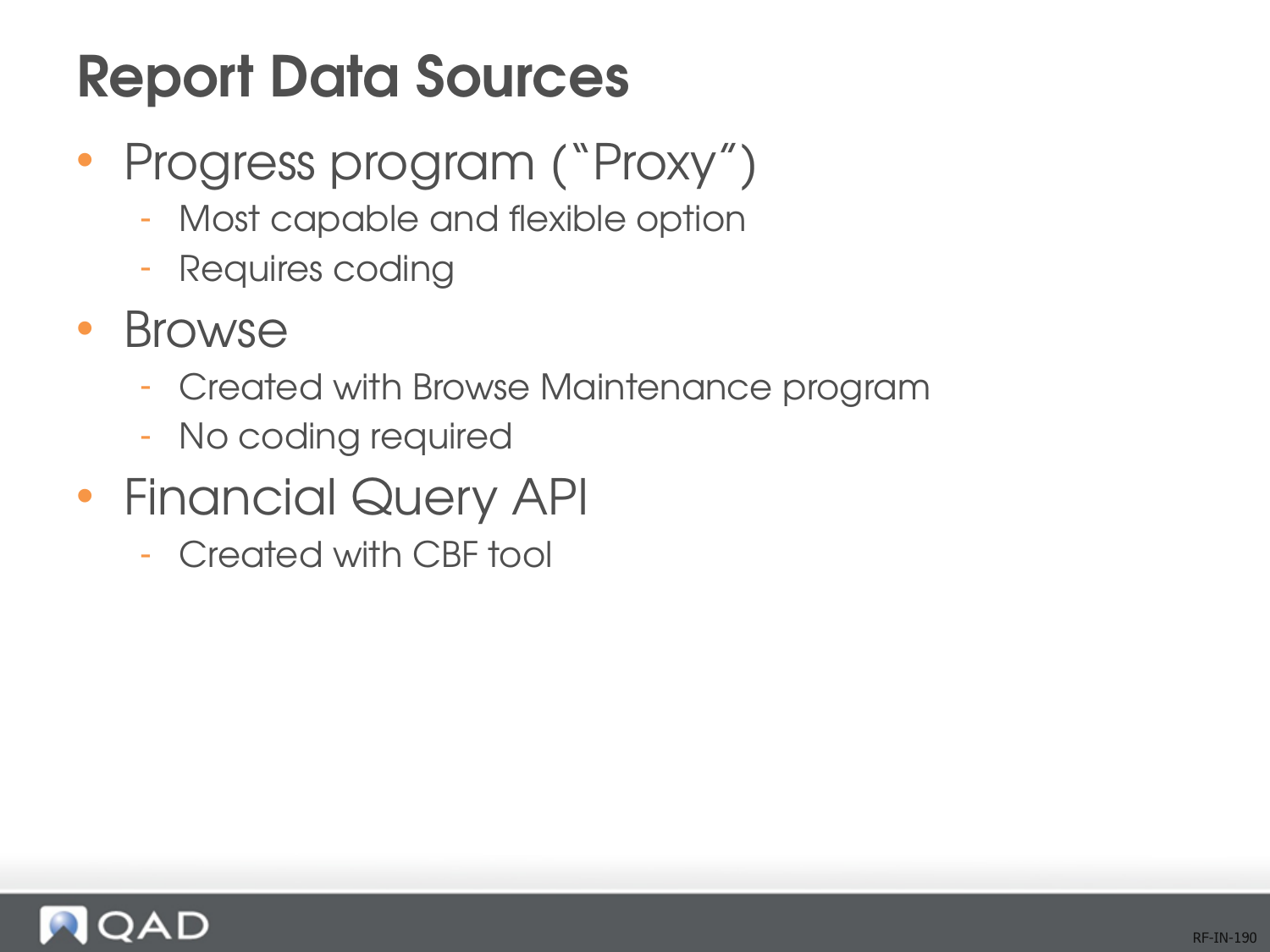

# Report Data Sources
Progress program (“Proxy”)
Most capable and flexible option
Requires coding
Browse
Created with Browse Maintenance program
No coding required
Financial Query API
Created with CBF tool
RF-IN-190